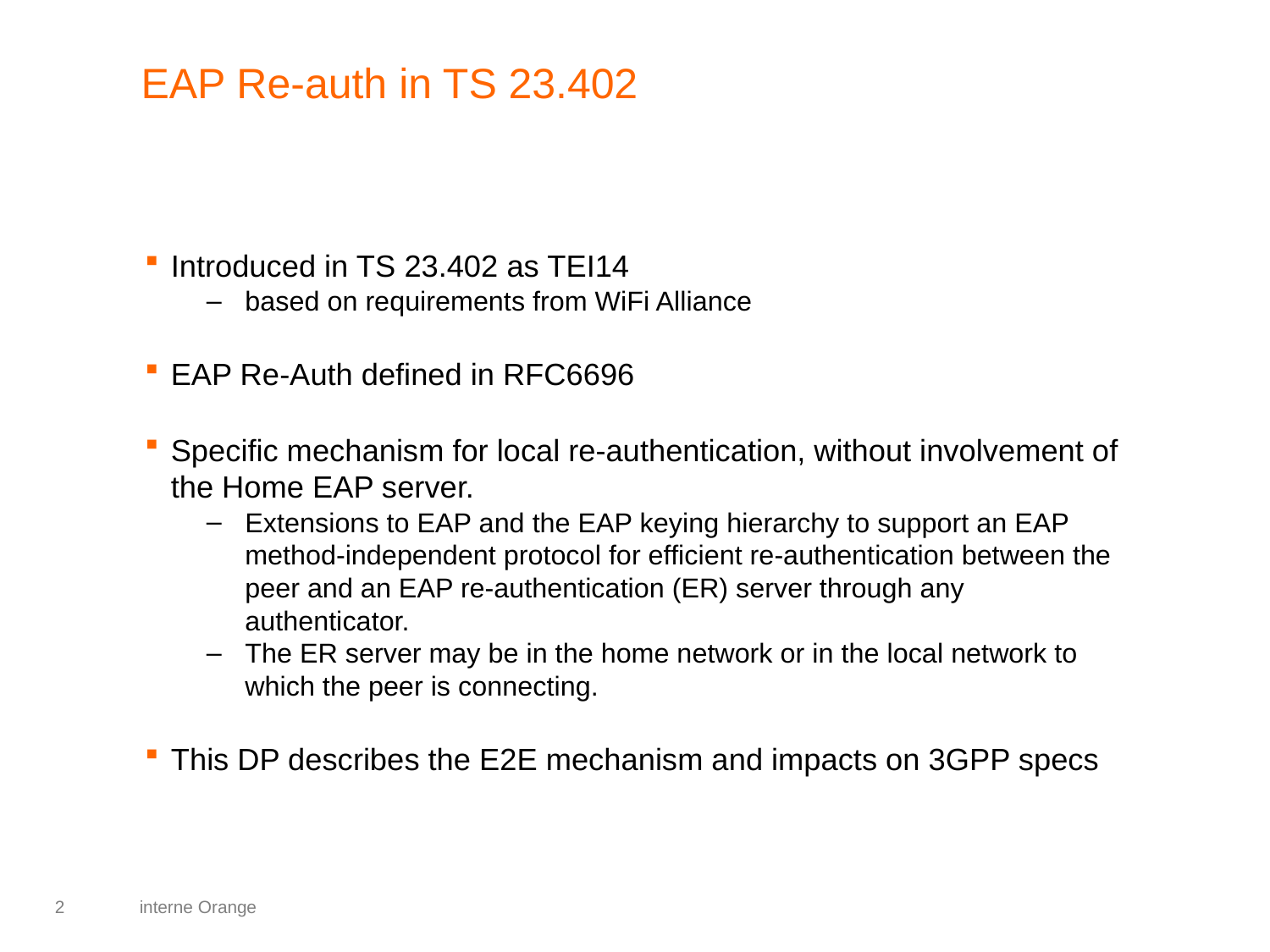

# EAP Re-auth in TS 23.402
Introduced in TS 23.402 as TEI14
based on requirements from WiFi Alliance

EAP Re-Auth defined in RFC6696

Specific mechanism for local re-authentication, without involvement of the Home EAP server.
Extensions to EAP and the EAP keying hierarchy to support an EAP method-independent protocol for efficient re-authentication between the peer and an EAP re-authentication (ER) server through any authenticator.
The ER server may be in the home network or in the local network to which the peer is connecting.

This DP describes the E2E mechanism and impacts on 3GPP specs